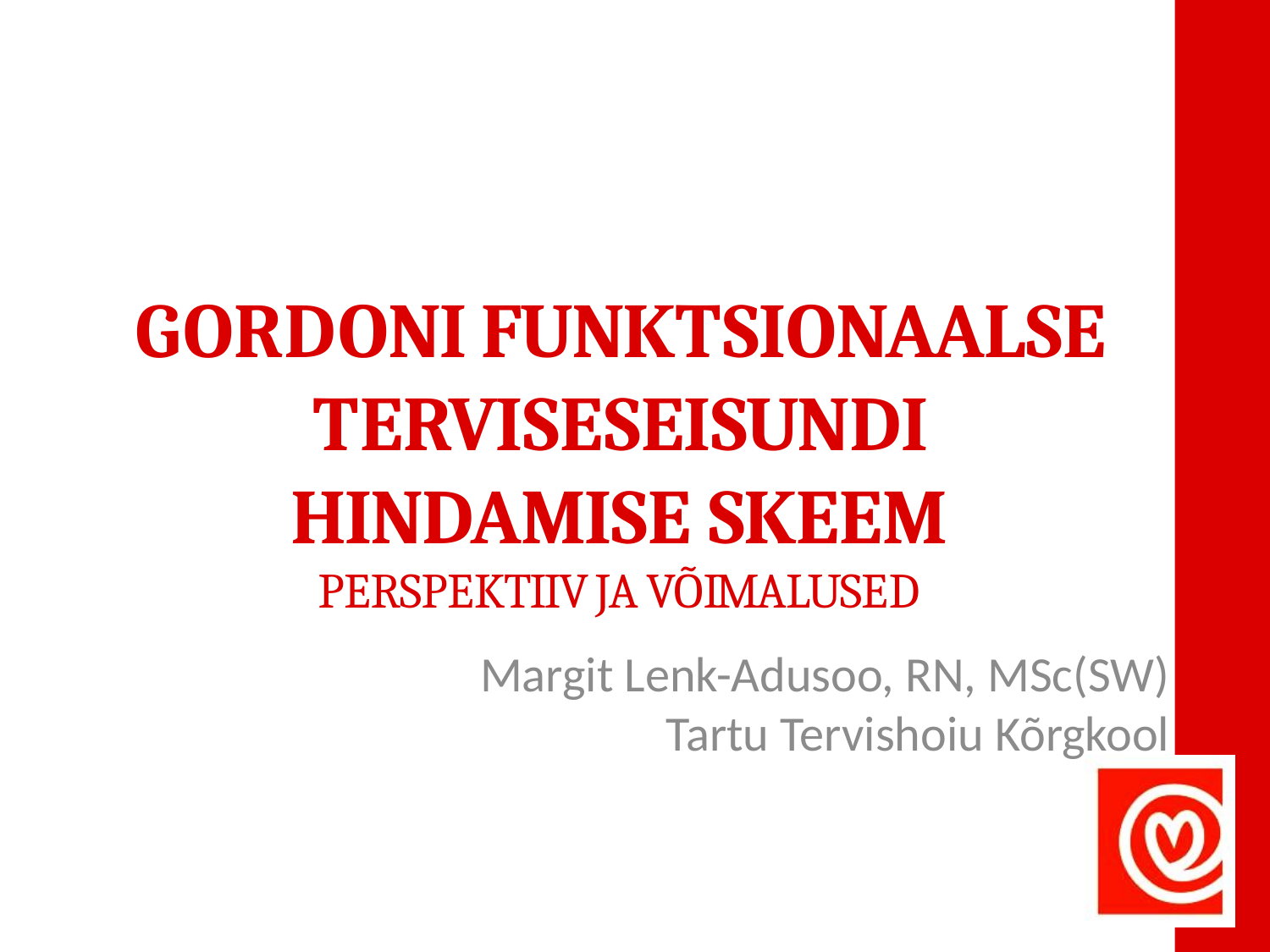

# GORDONI FUNKTSIONAALSE TERVISESEISUNDI HINDAMISE SKEEM PERSPEKTIIV JA VÕIMALUSED
Margit Lenk-Adusoo, RN, MSc(SW)
Tartu Tervishoiu Kõrgkool